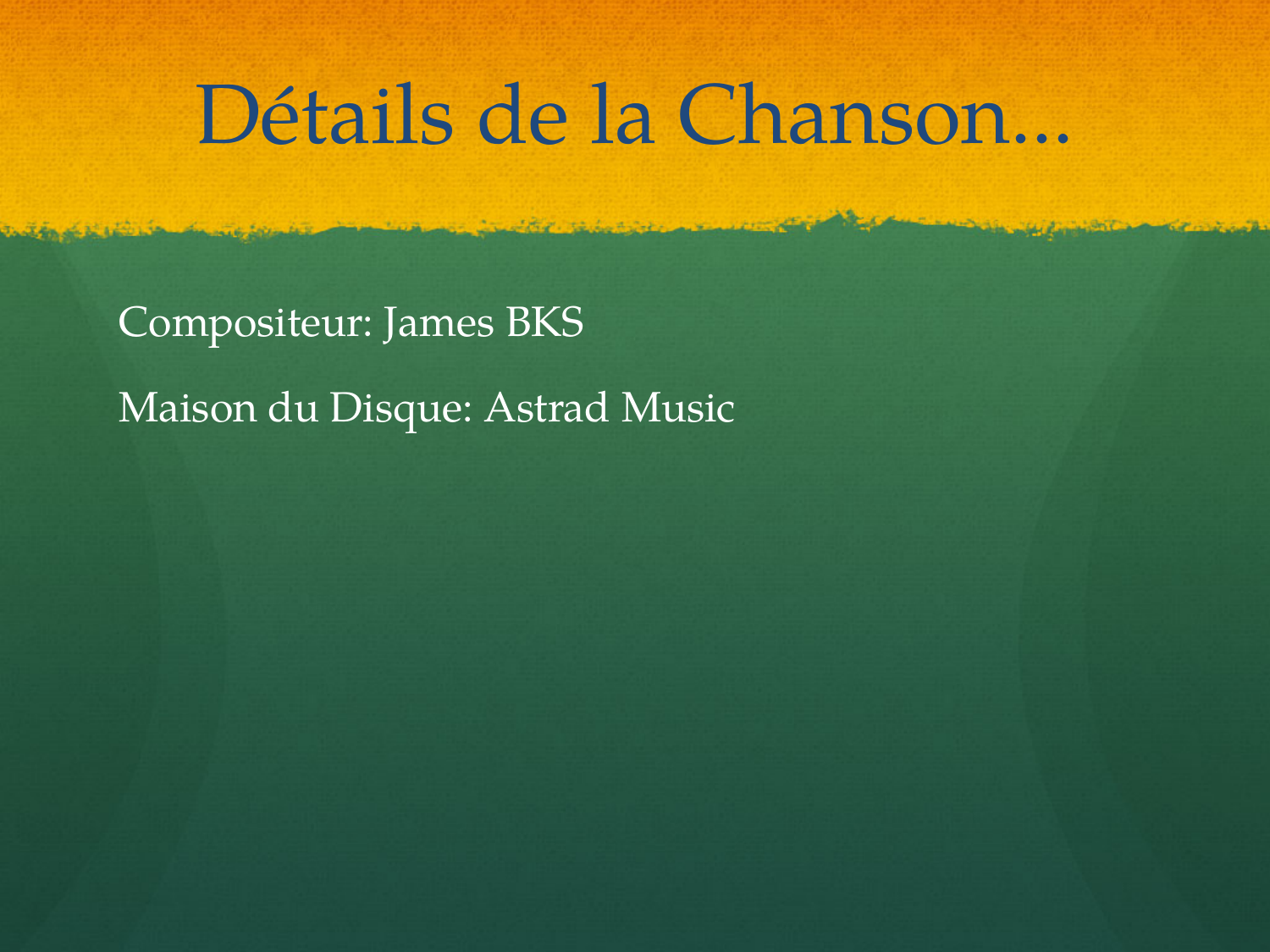

# Détails de la Chanson...
Compositeur: James BKS
Maison du Disque: Astrad Music